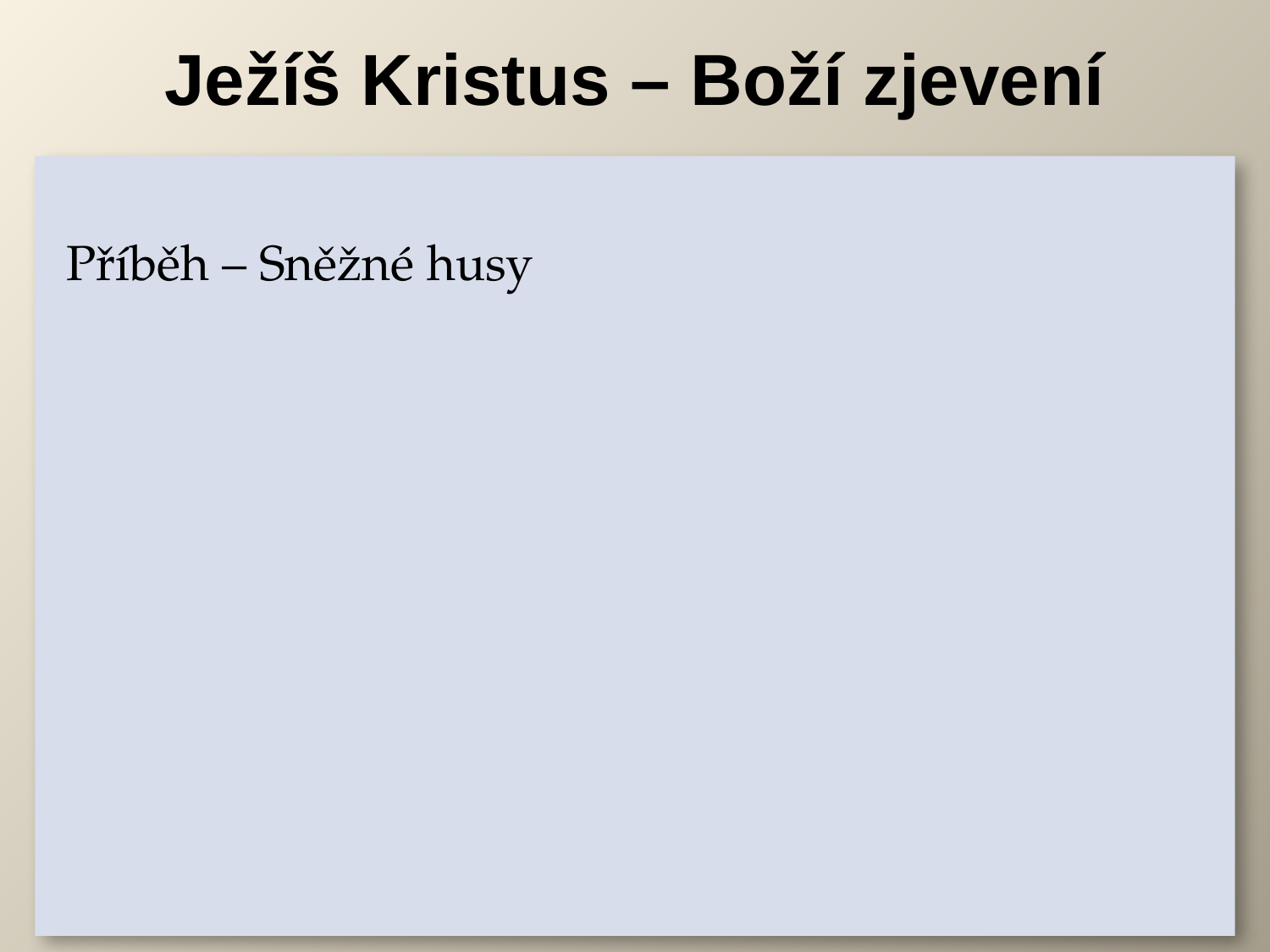

# Ježíš Kristus – Boží zjevení

Příběh – Sněžné husy